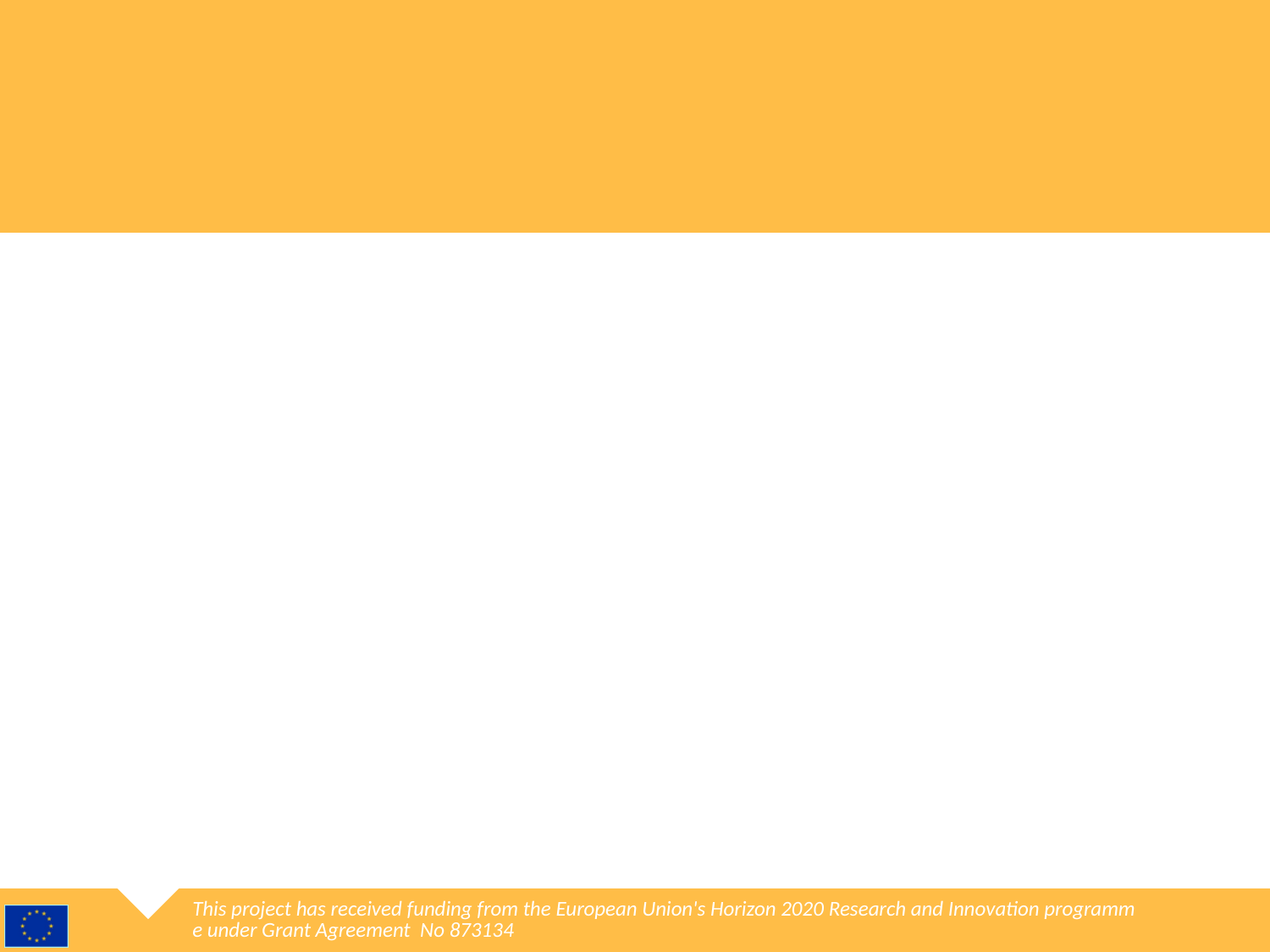

#
This project has received funding from the European Union's Horizon 2020 Research and Innovation programme under Grant Agreement  No 873134